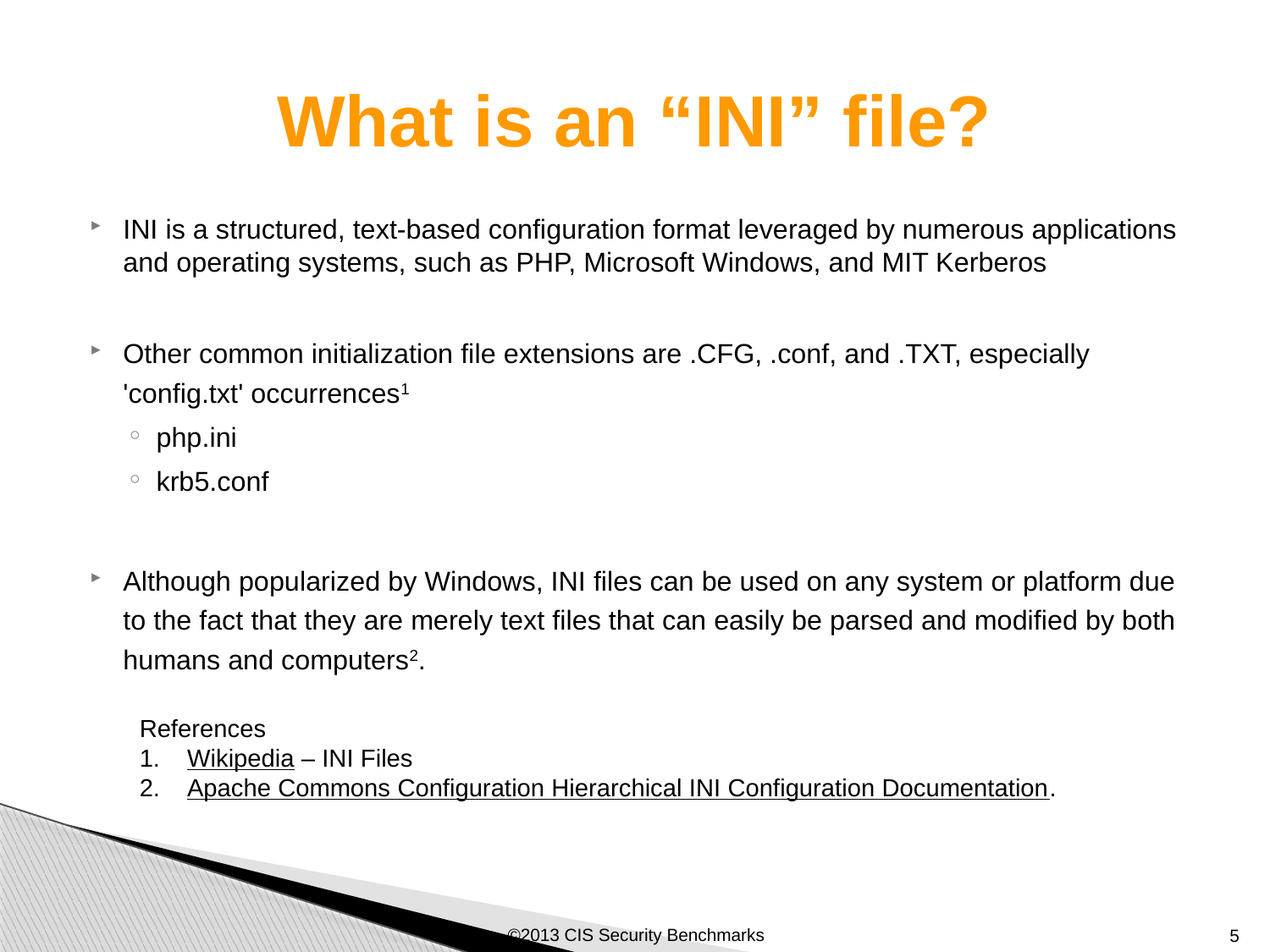

# What is an “INI” file?
INI is a structured, text-based configuration format leveraged by numerous applications and operating systems, such as PHP, Microsoft Windows, and MIT Kerberos

Other common initialization file extensions are .CFG, .conf, and .TXT, especially 'config.txt' occurrences1
php.ini
krb5.conf

Although popularized by Windows, INI files can be used on any system or platform due to the fact that they are merely text files that can easily be parsed and modified by both humans and computers2.

References
Wikipedia – INI Files
Apache Commons Configuration Hierarchical INI Configuration Documentation.
©2013 CIS Security Benchmarks
5